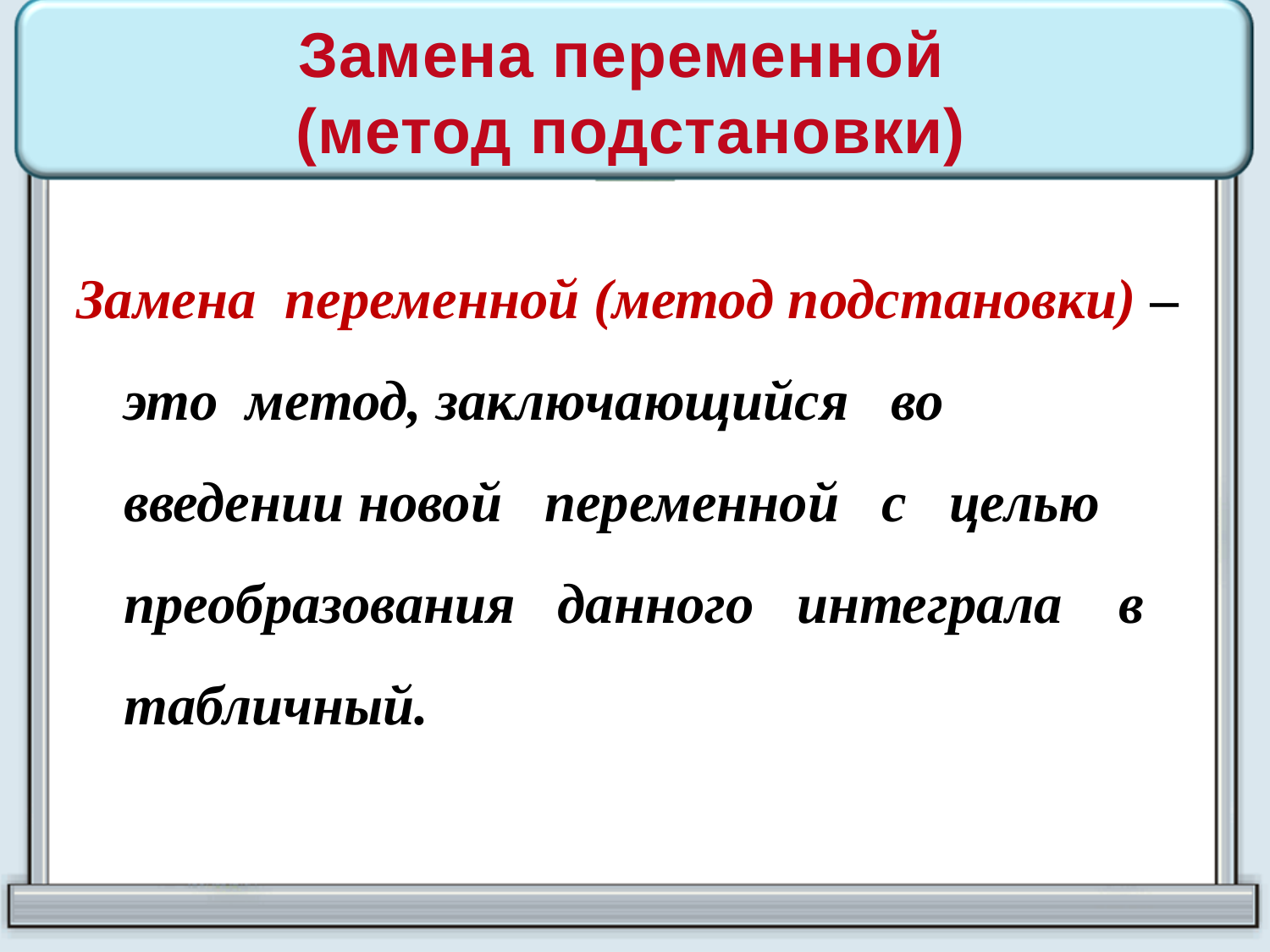

# Замена переменной (метод подстановки)
Замена  переменной (метод подстановки) – это  метод, заключающийся   во  введении новой   переменной   с   целью преобразования   данного   интеграла    в табличный.